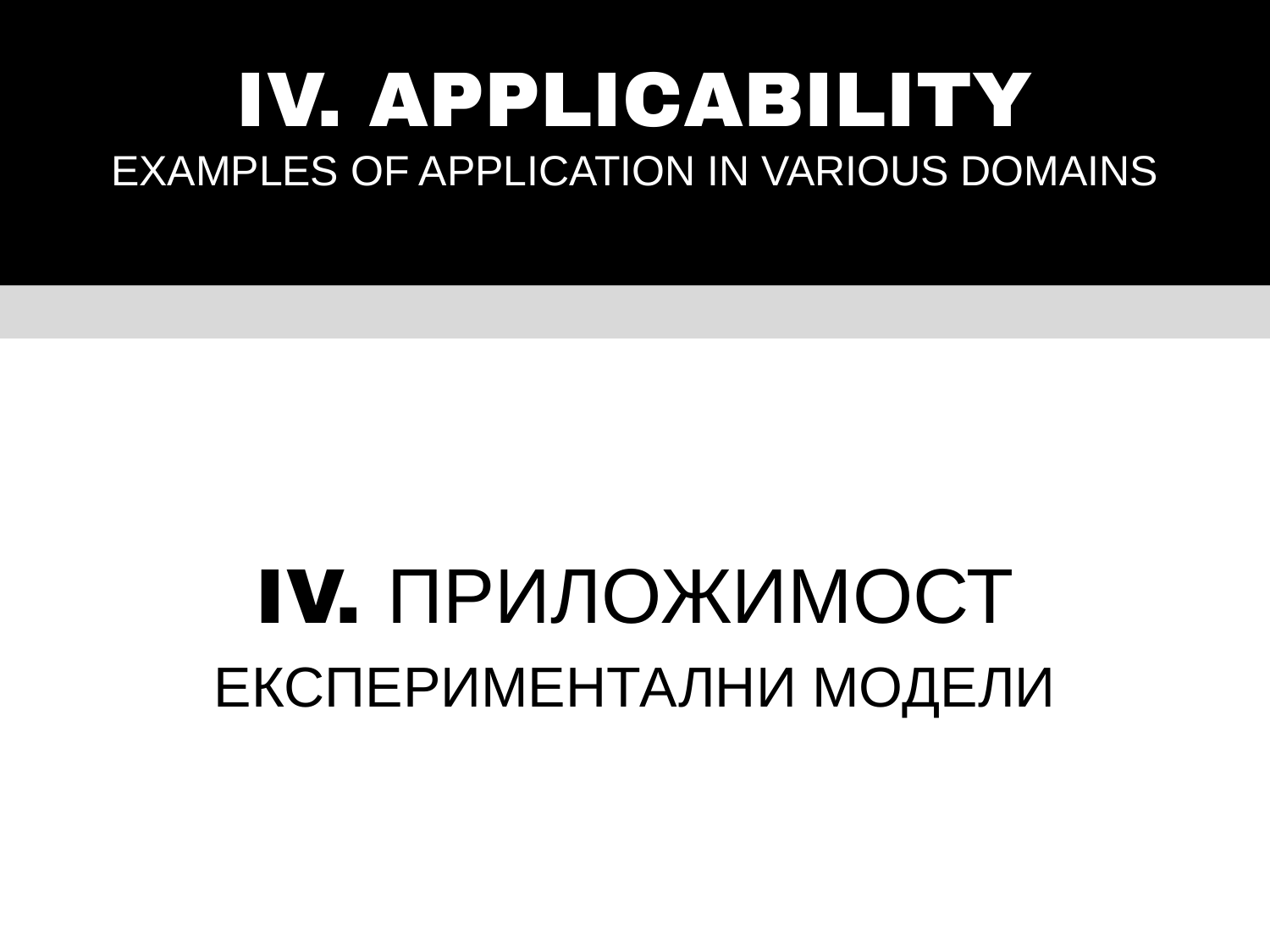

IV. APPLICABILITY
EXAMPLES OF APPLICATION IN VARIOUS DOMAINS
# IV. ПРИЛОЖИМОСТ
ЕКСПЕРИМЕНТАЛНИ МОДЕЛИ